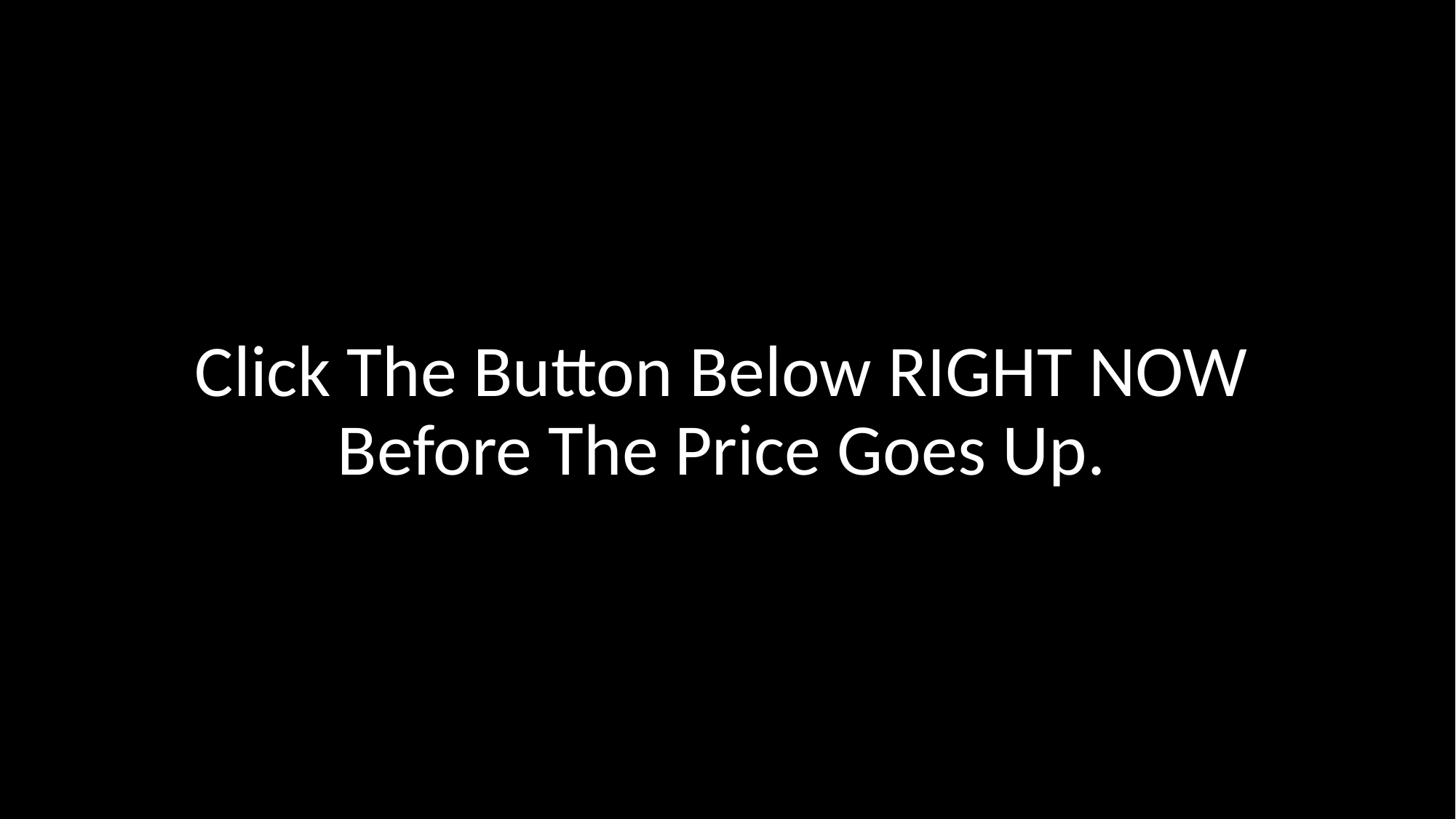

Click The Button Below RIGHT NOW Before The Price Goes Up.